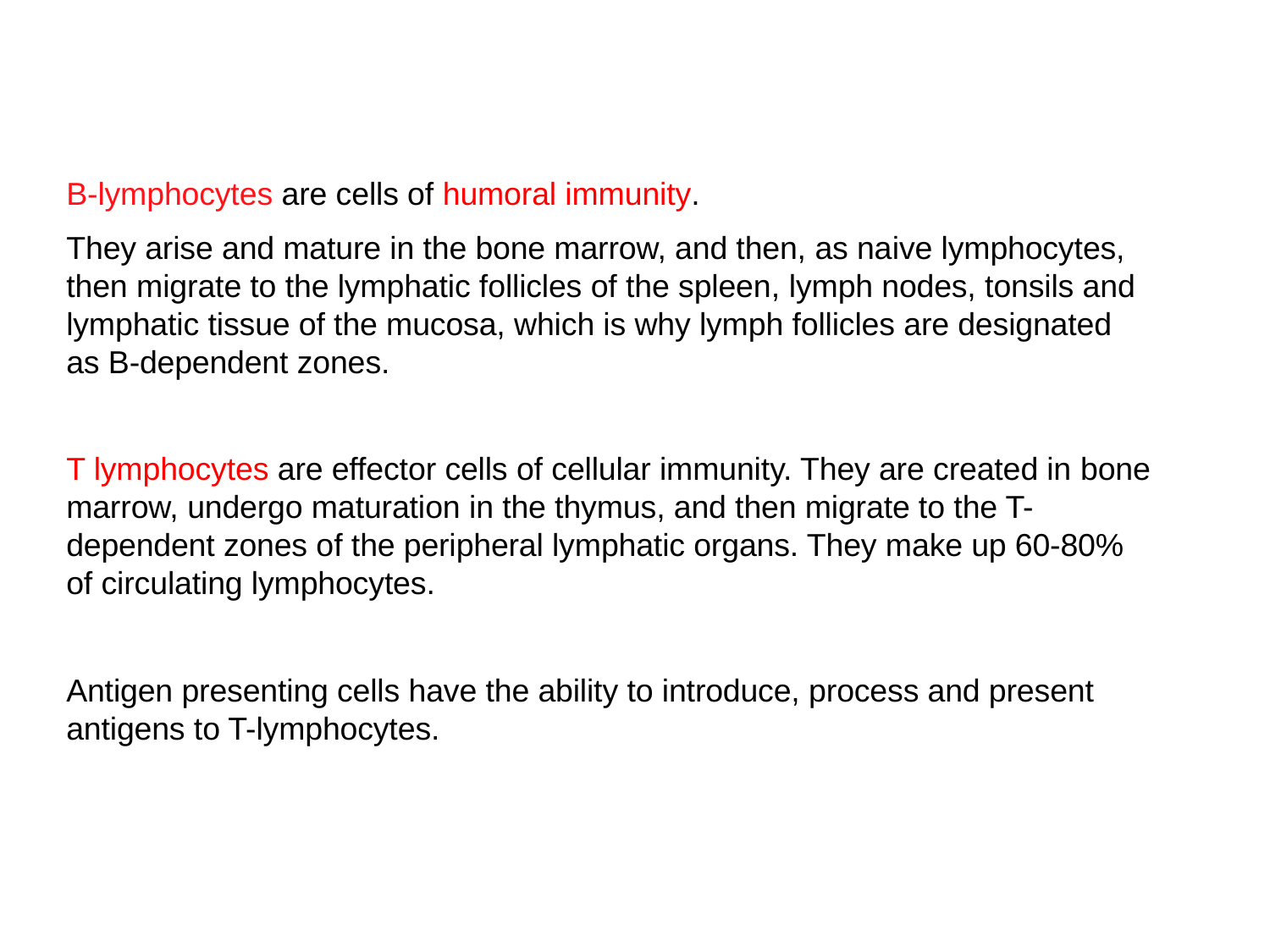

B-lymphocytes are cells of humoral immunity.
They arise and mature in the bone marrow, and then, as naive lymphocytes, then migrate to the lymphatic follicles of the spleen, lymph nodes, tonsils and lymphatic tissue of the mucosa, which is why lymph follicles are designated as B-dependent zones.

T lymphocytes are effector cells of cellular immunity. They are created in bone marrow, undergo maturation in the thymus, and then migrate to the T-dependent zones of the peripheral lymphatic organs. They make up 60-80% of circulating lymphocytes.

Antigen presenting cells have the ability to introduce, process and present antigens to T-lymphocytes.